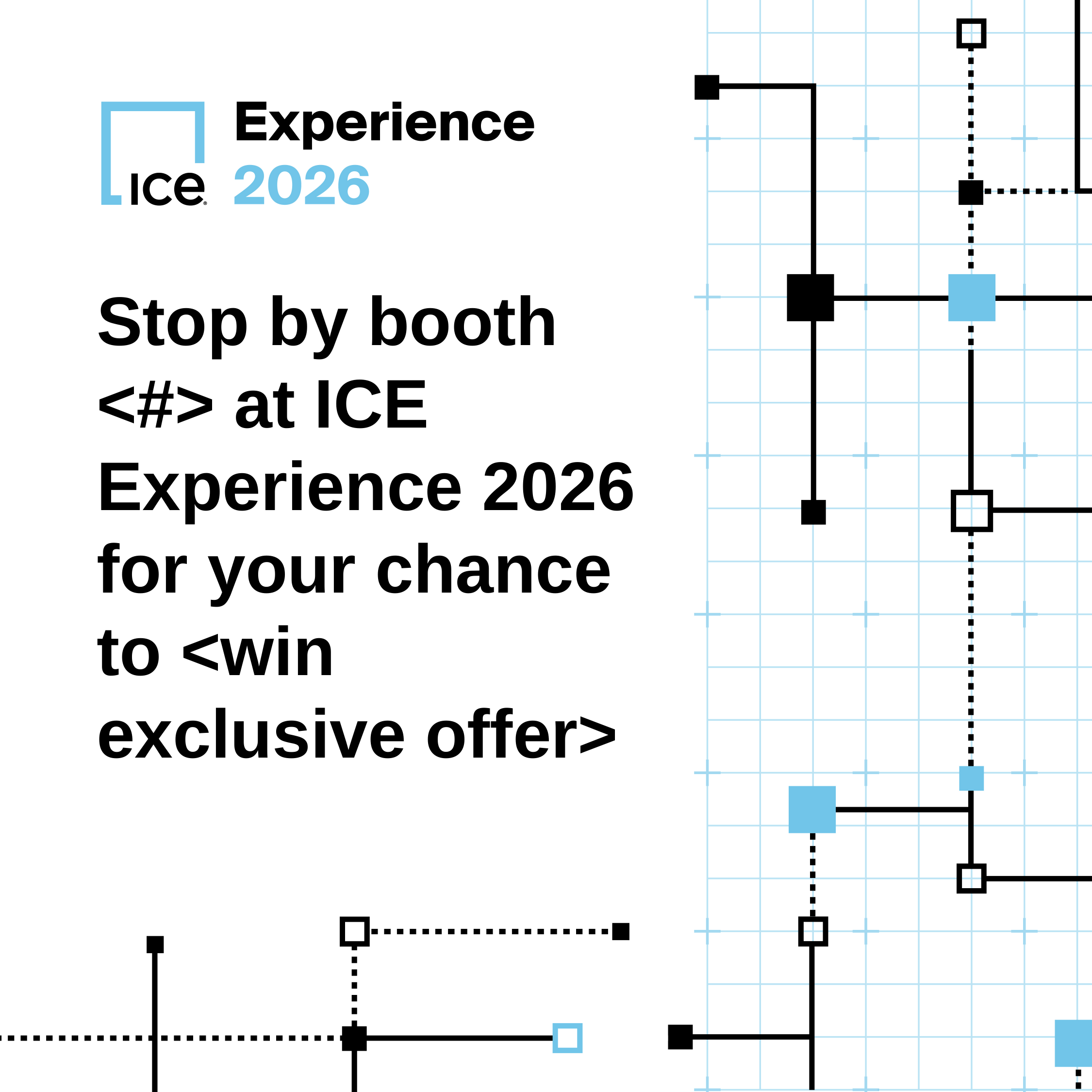

Stop by booth <#> at ICE Experience 2026
for your chance to <win exclusive offer>